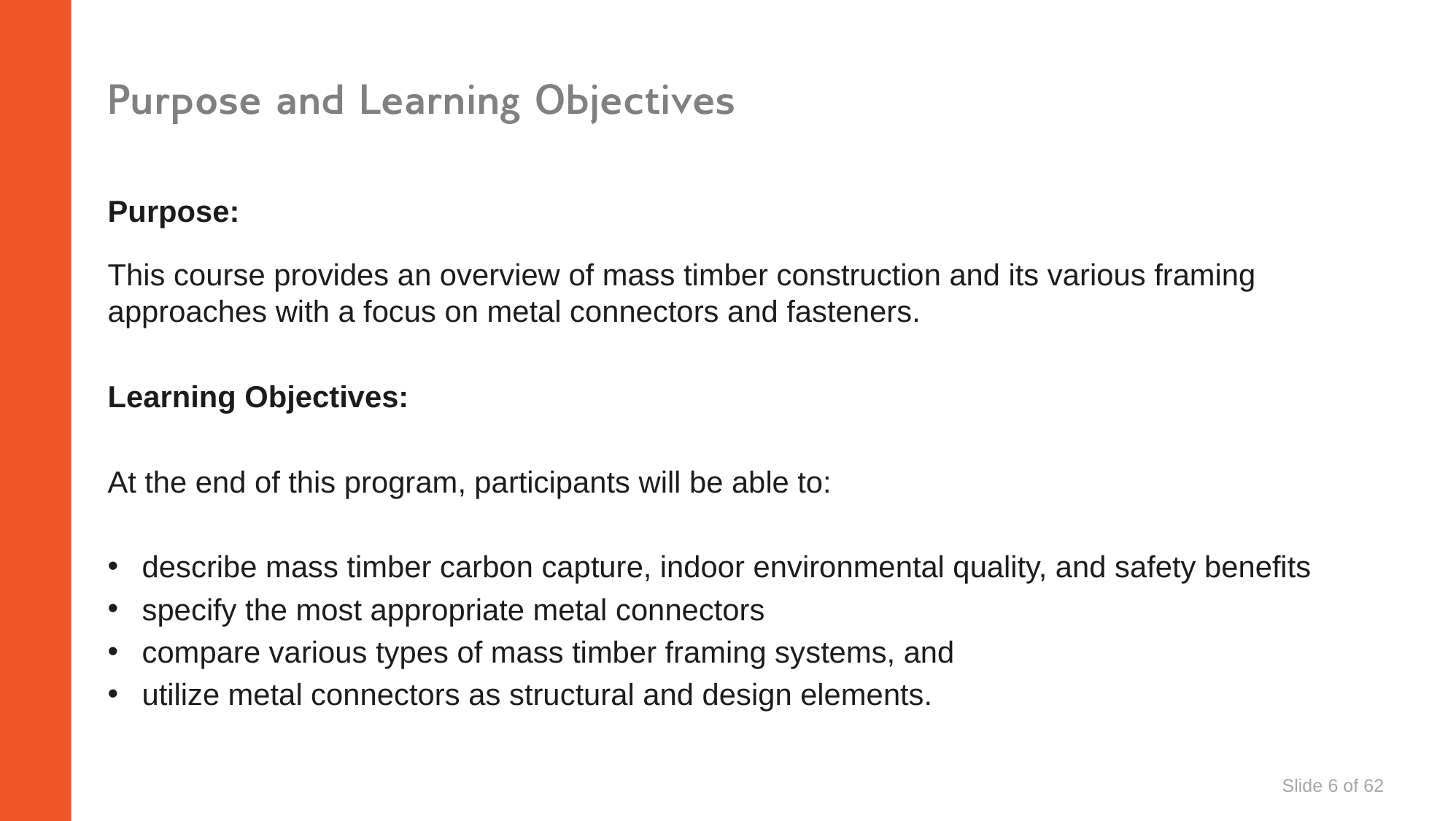

# Purpose and Learning Objectives
Purpose:

This course provides an overview of mass timber construction and its various framing approaches with a focus on metal connectors and fasteners.

Learning Objectives:

At the end of this program, participants will be able to:

describe mass timber carbon capture, indoor environmental quality, and safety benefits
specify the most appropriate metal connectors
compare various types of mass timber framing systems, and
utilize metal connectors as structural and design elements.